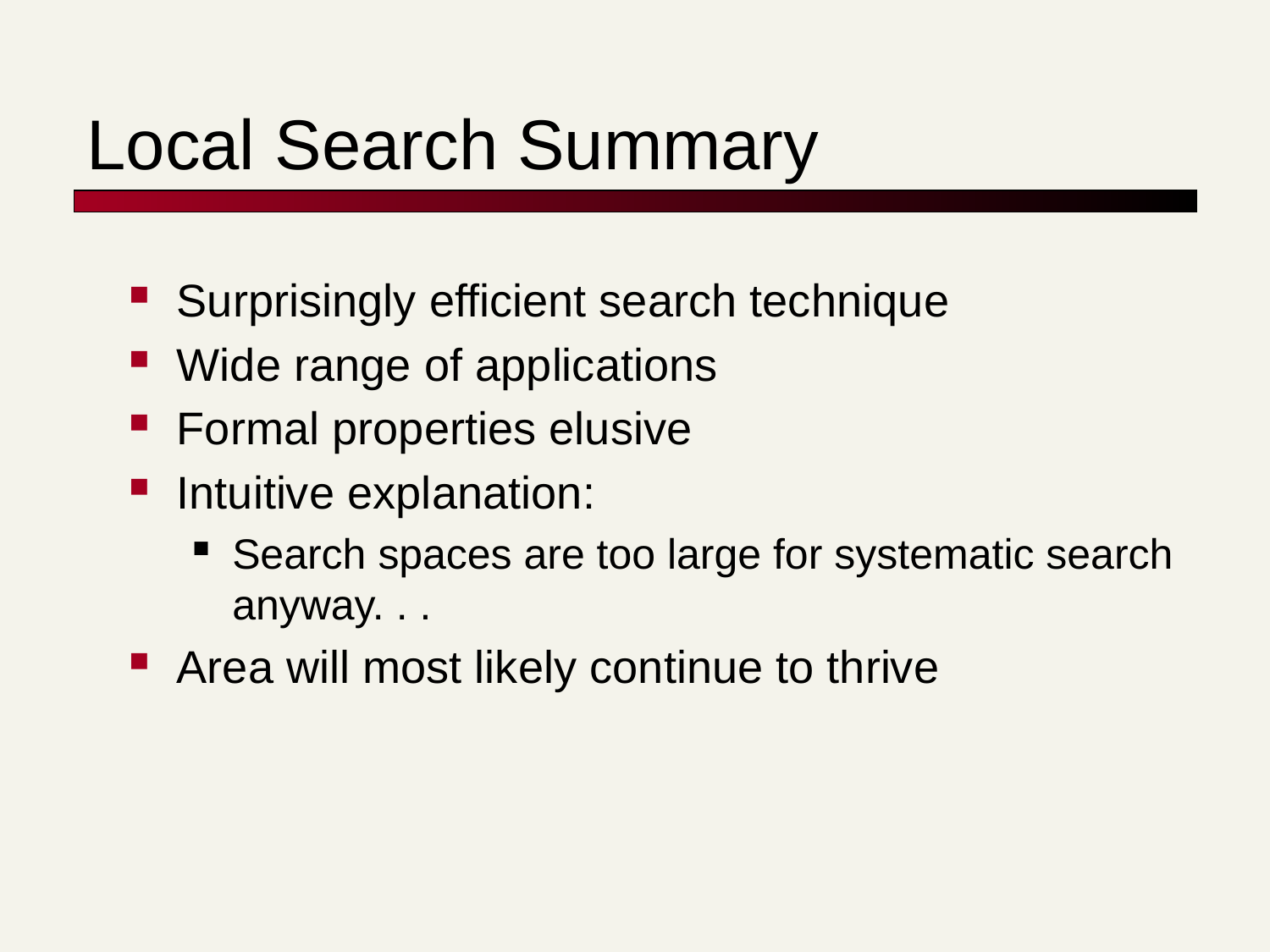

# Local Search Summary
Surprisingly efficient search technique
Wide range of applications
Formal properties elusive
Intuitive explanation:
Search spaces are too large for systematic search anyway. . .
Area will most likely continue to thrive